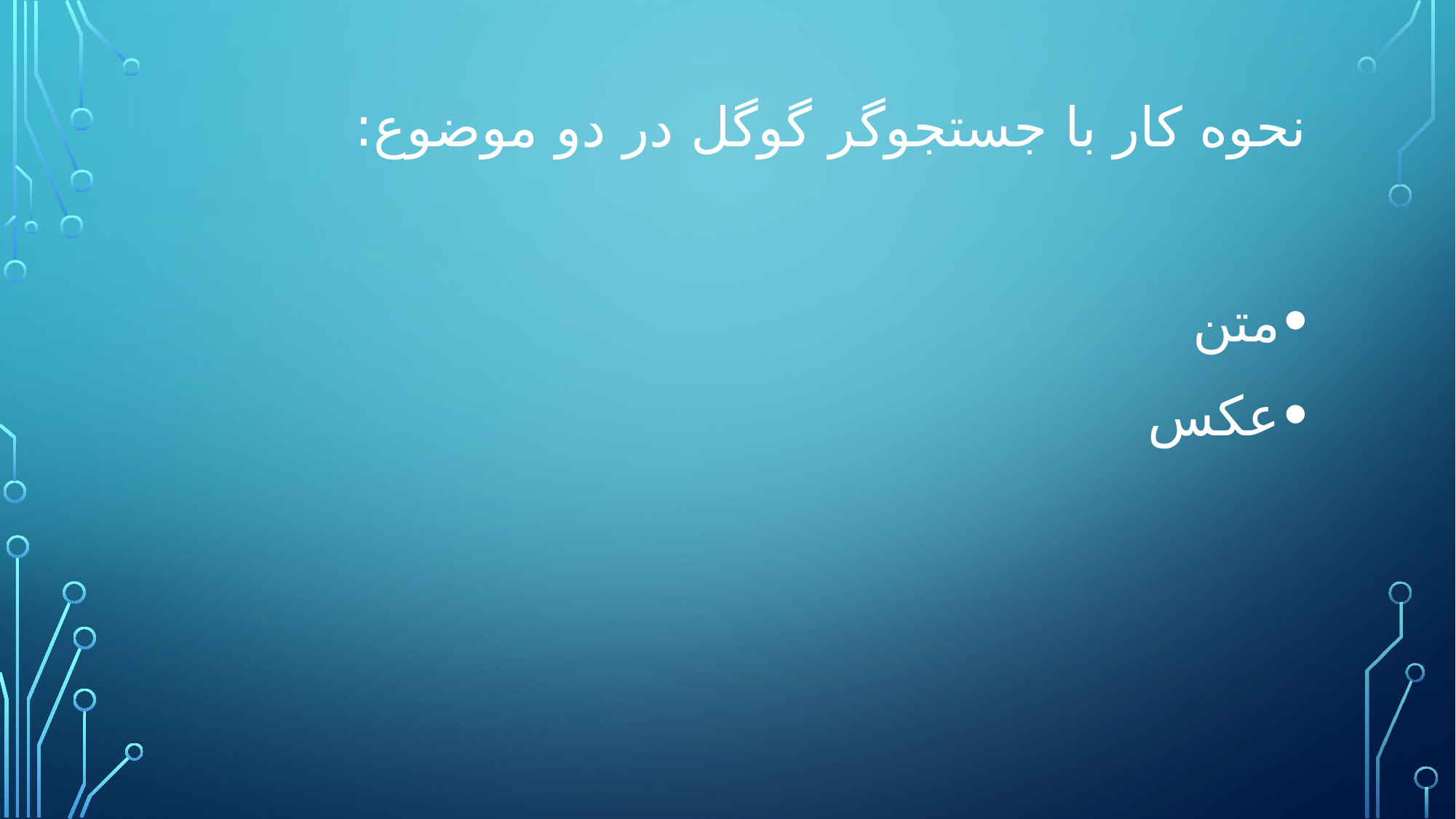

# نحوه کار با جستجوگر گوگل در دو موضوع:
متن
عکس